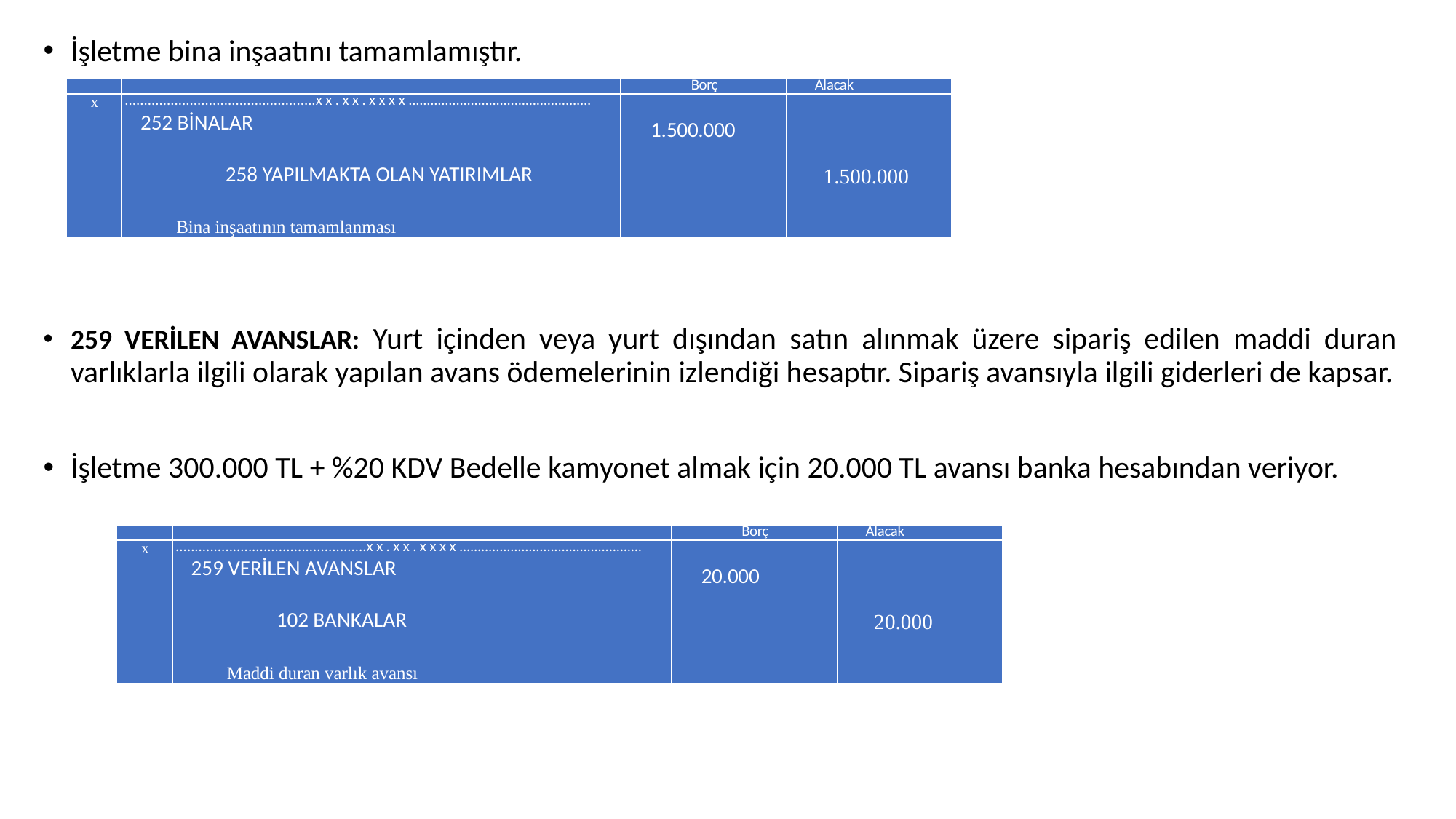

İşletme bina inşaatını tamamlamıştır.

259 VERİLEN AVANSLAR: Yurt içinden veya yurt dışından satın alınmak üzere sipariş edilen maddi duran varlıklarla ilgili olarak yapılan avans ödemelerinin izlendiği hesaptır. Sipariş avansıyla ilgili giderleri de kapsar.

İşletme 300.000 TL + %20 KDV Bedelle kamyonet almak için 20.000 TL avansı banka hesabından veriyor.

|  |  | Borç | Alacak |
| --- | --- | --- | --- |
| x | ..................................................xx.xx.xxxx.................................................. 252 BİNALAR   258 YAPILMAKTA OLAN YATIRIMLAR Bina inşaatının tamamlanması | 1.500.000 | 1.500.000 |
|  |  | Borç | Alacak |
| --- | --- | --- | --- |
| x | ..................................................xx.xx.xxxx.................................................. 259 VERİLEN AVANSLAR   102 BANKALAR Maddi duran varlık avansı | 20.000 | 20.000 |